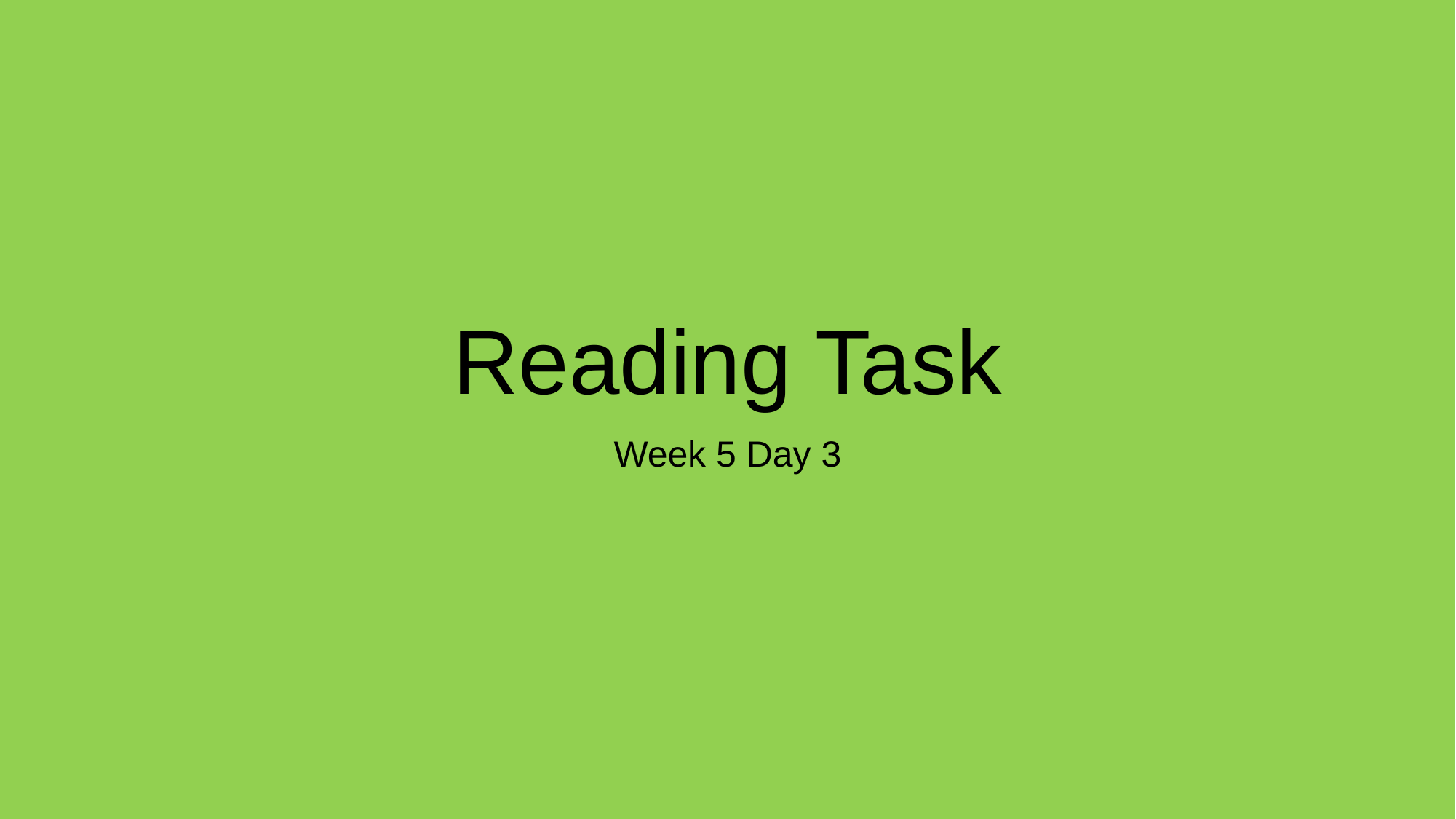

# Reading Task
Week 5 Day 3